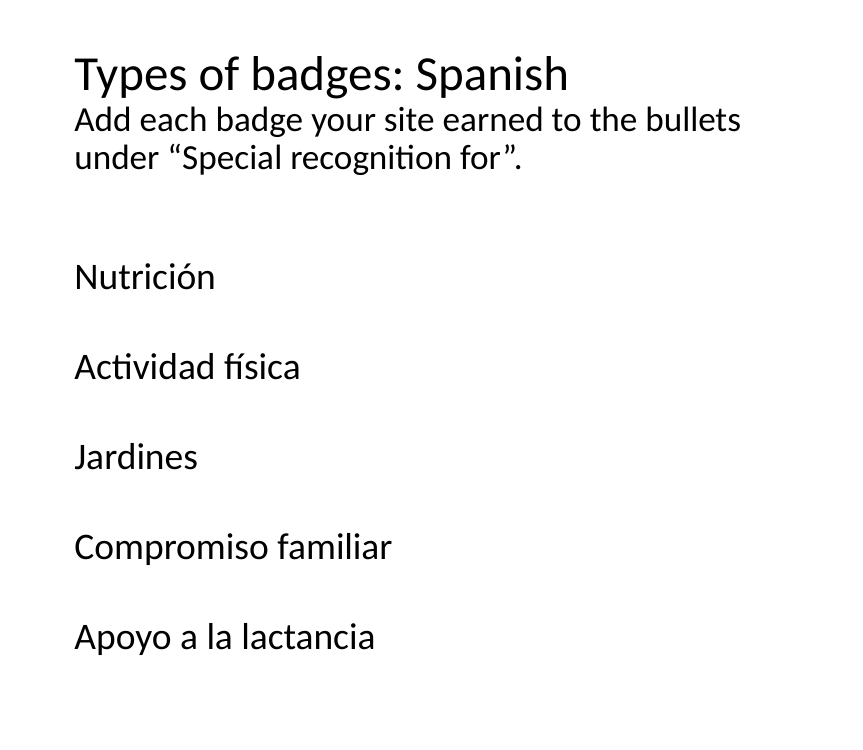

# Types of badges: Spanish Add each badge your site earned to the bullets under “Special recognition for”.
Nutrición
Actividad física
Jardines
Compromiso familiar
Apoyo a la lactancia